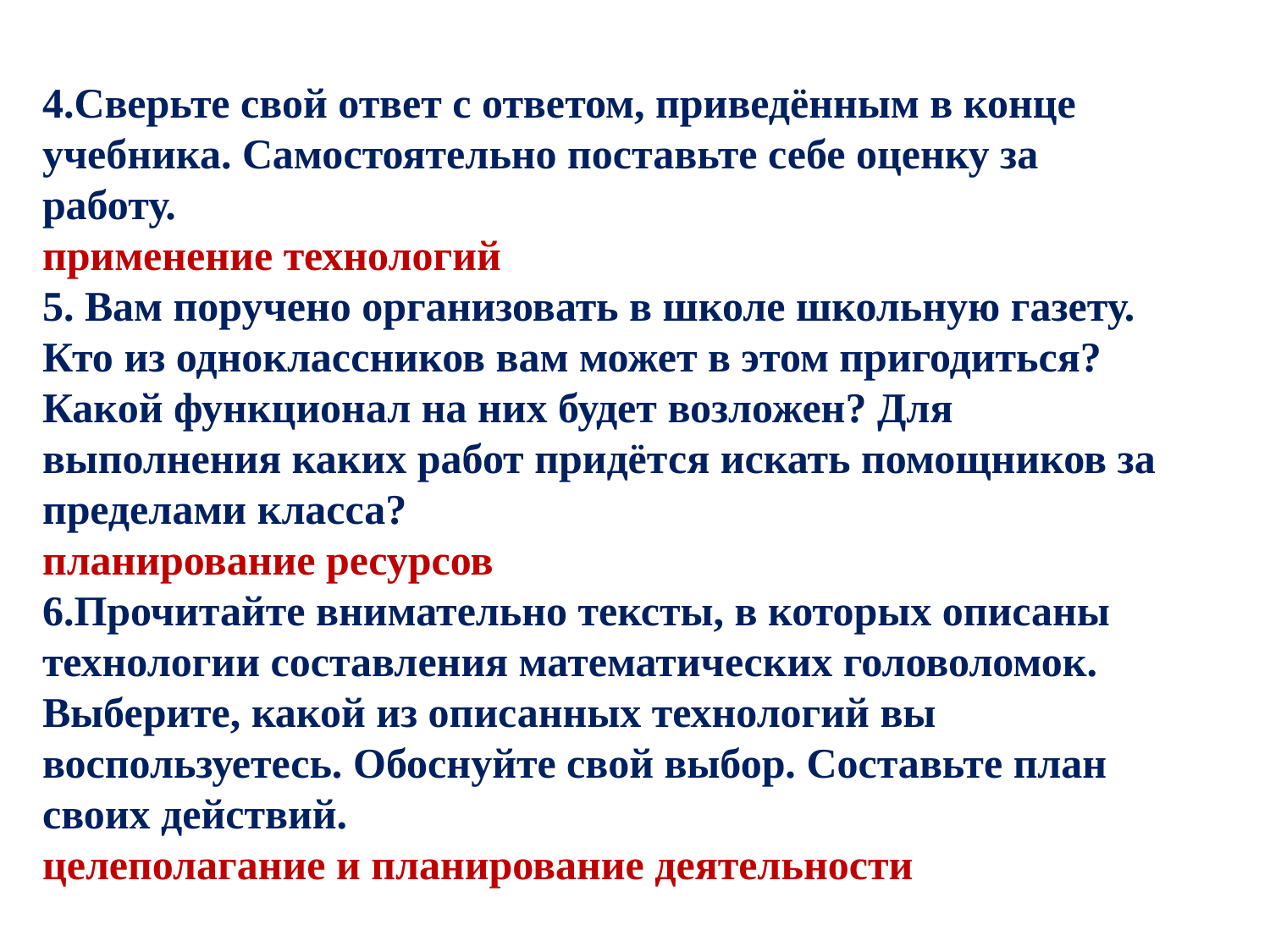

4.Сверьте свой ответ с ответом, приведённым в конце учебника. Самостоятельно поставьте себе оценку за работу.
применение технологий
5. Вам поручено организовать в школе школьную газету. Кто из одноклассников вам может в этом пригодиться? Какой функционал на них будет возложен? Для выполнения каких работ придётся искать помощников за пределами класса?
планирование ресурсов
6.Прочитайте внимательно тексты, в которых описаны технологии составления математических головоломок. Выберите, какой из описанных технологий вы воспользуетесь. Обоснуйте свой выбор. Составьте план своих действий.
целеполагание и планирование деятельности